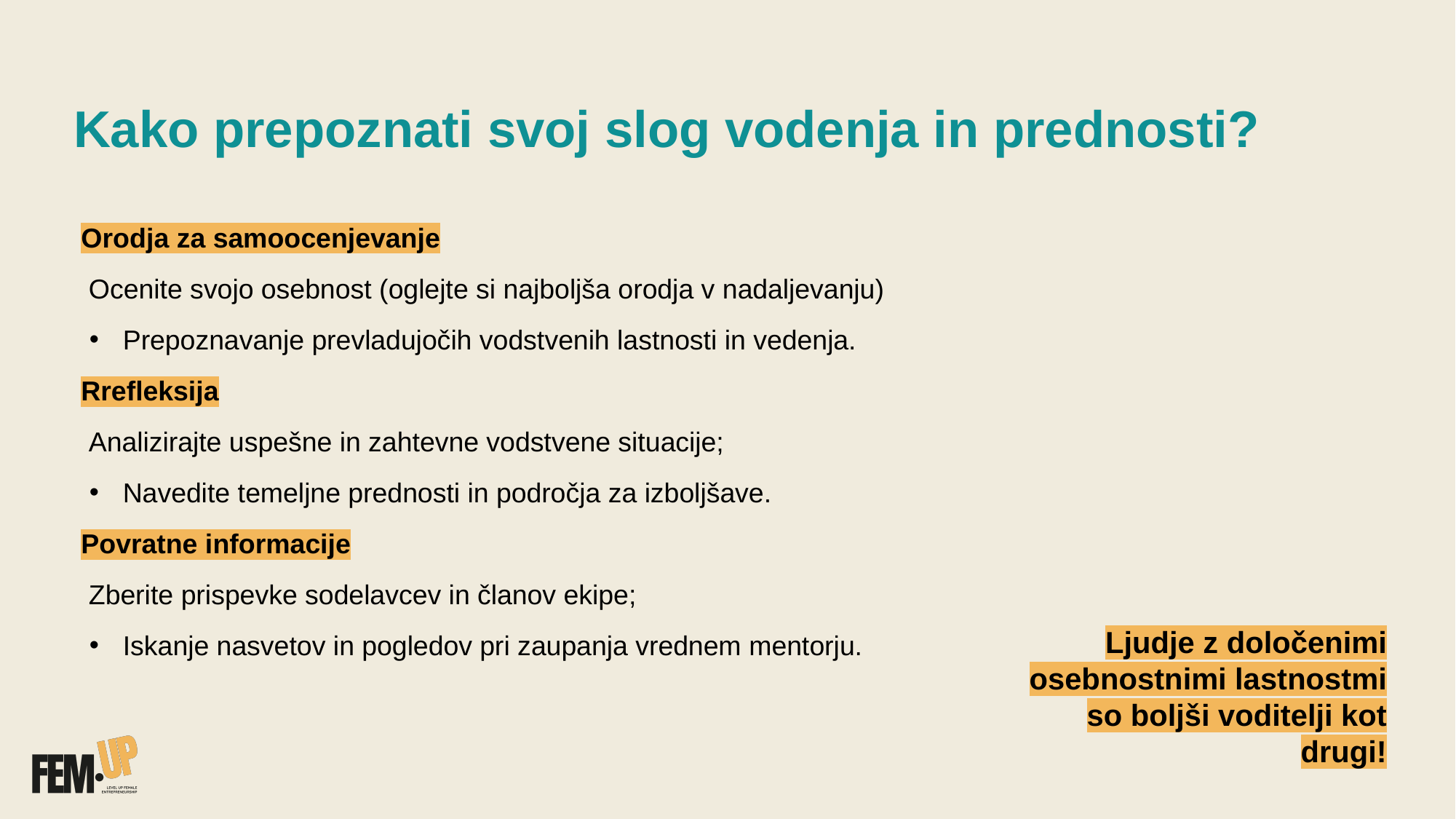

# Kako prepoznati svoj slog vodenja in prednosti?
Orodja za samoocenjevanje
 Ocenite svojo osebnost (oglejte si najboljša orodja v nadaljevanju)
 Prepoznavanje prevladujočih vodstvenih lastnosti in vedenja.
Rrefleksija
 Analizirajte uspešne in zahtevne vodstvene situacije;
 Navedite temeljne prednosti in področja za izboljšave.
Povratne informacije
 Zberite prispevke sodelavcev in članov ekipe;
 Iskanje nasvetov in pogledov pri zaupanja vrednem mentorju.
Ljudje z določenimi osebnostnimi lastnostmi so boljši voditelji kot drugi!